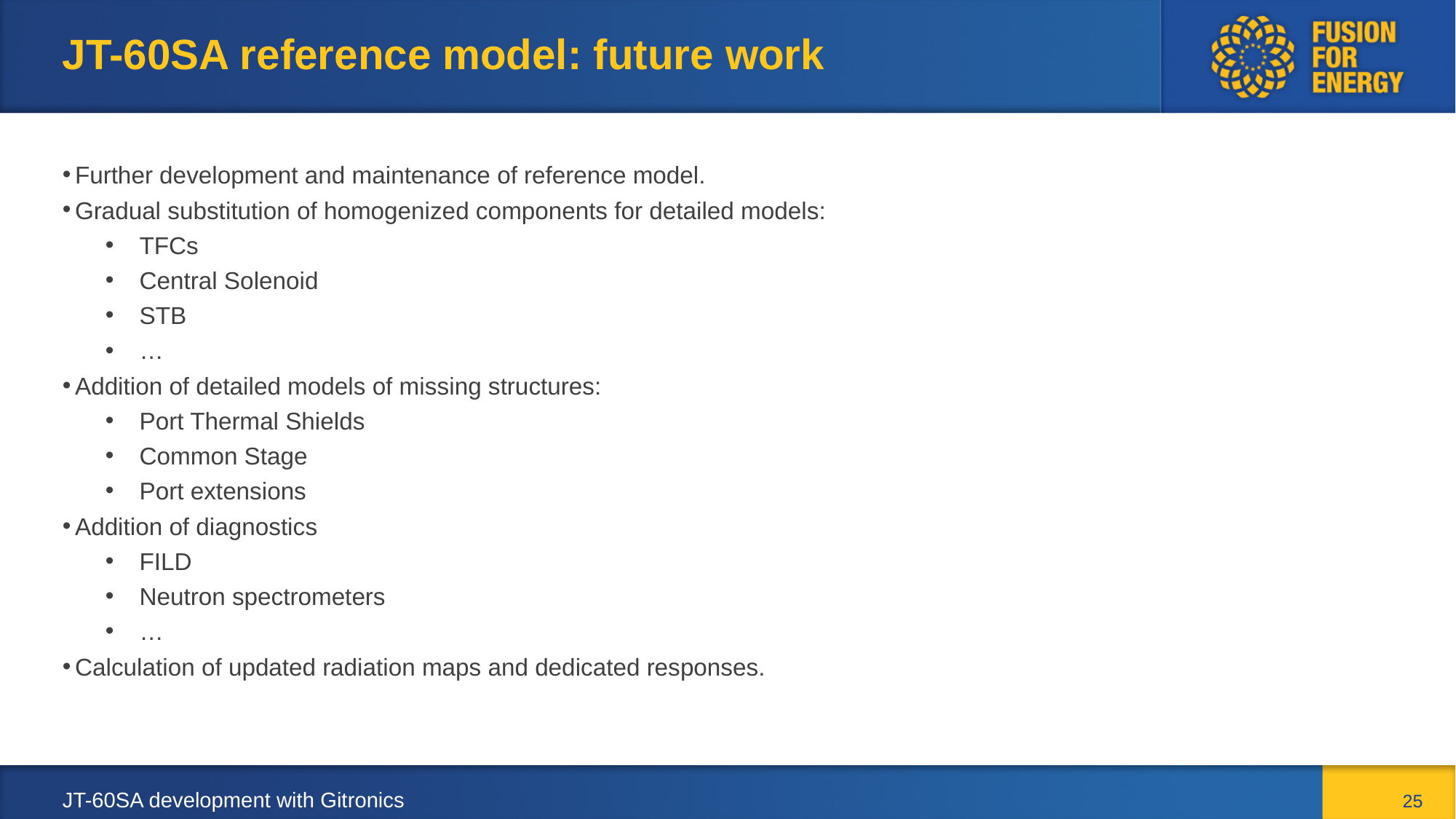

# JT-60SA reference model: future work
Further development and maintenance of reference model.
Gradual substitution of homogenized components for detailed models:
TFCs
Central Solenoid
STB
…
Addition of detailed models of missing structures:
Port Thermal Shields
Common Stage
Port extensions
Addition of diagnostics
FILD
Neutron spectrometers
…
Calculation of updated radiation maps and dedicated responses.
25
JT-60SA development with Gitronics